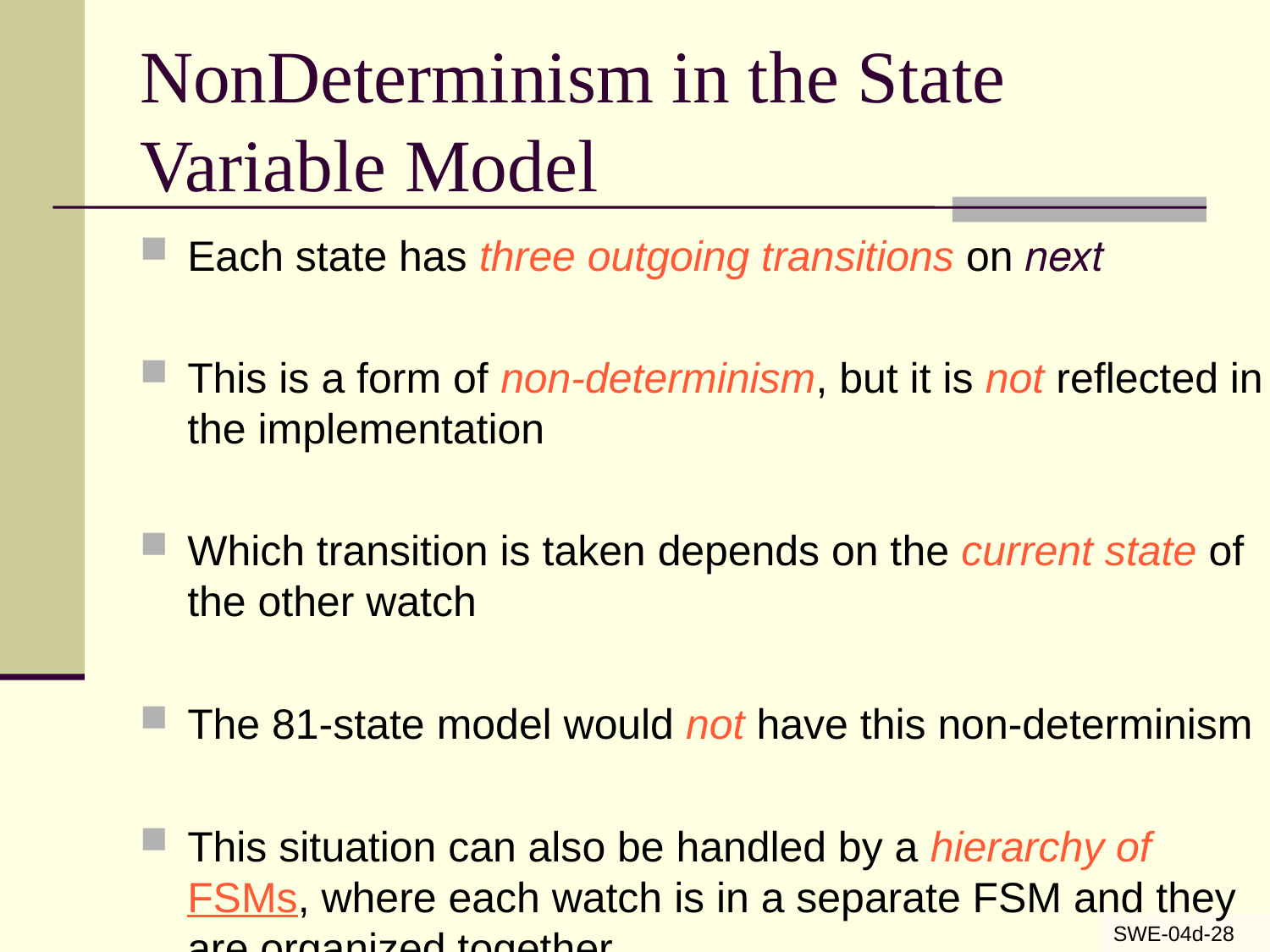

# NonDeterminism in the State Variable Model
Each state has three outgoing transitions on next

This is a form of non-determinism, but it is not reflected in the implementation

Which transition is taken depends on the current state of the other watch

The 81-state model would not have this non-determinism

This situation can also be handled by a hierarchy of FSMs, where each watch is in a separate FSM and they are organized together